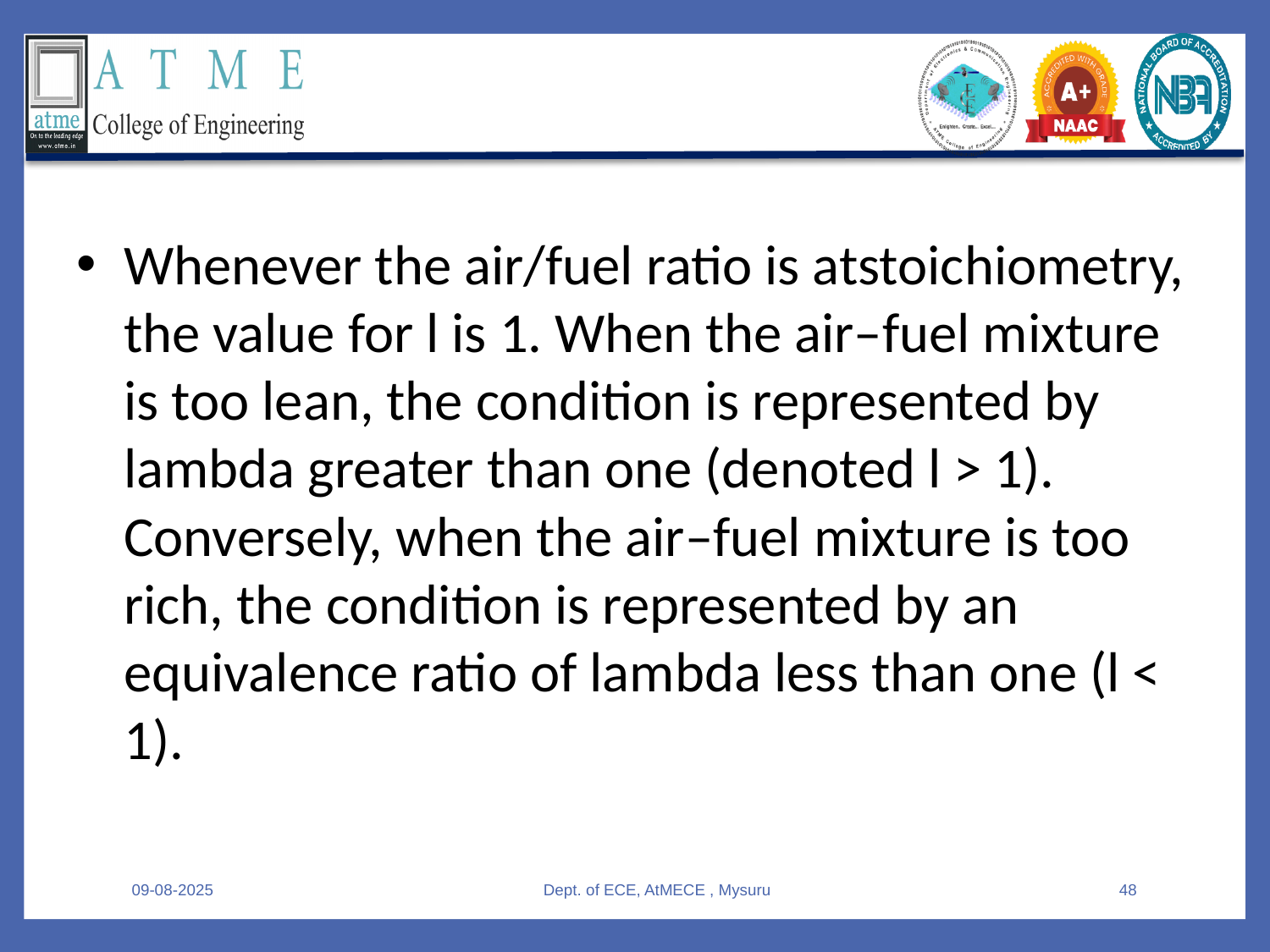

Whenever the air/fuel ratio is atstoichiometry, the value for l is 1. When the air–fuel mixture is too lean, the condition is represented by lambda greater than one (denoted l > 1). Conversely, when the air–fuel mixture is too rich, the condition is represented by an equivalence ratio of lambda less than one (l < 1).

09-08-2025
Dept. of ECE, AtMECE , Mysuru
48